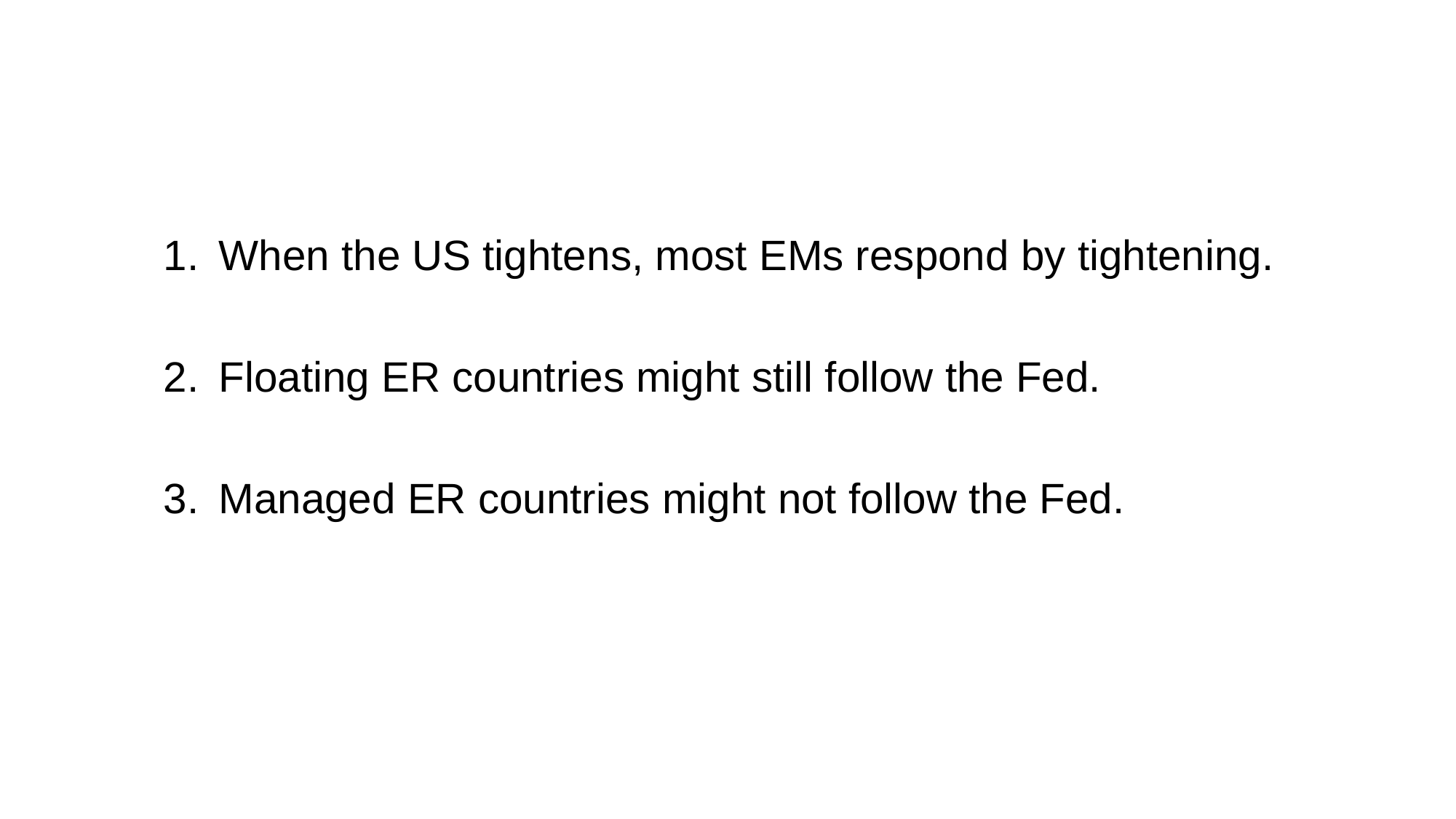

1.

2.

3.

When the US tightens, most EMs respond by tightening.

Floating ER countries might still follow the Fed.

Managed ER countries might not follow the Fed.